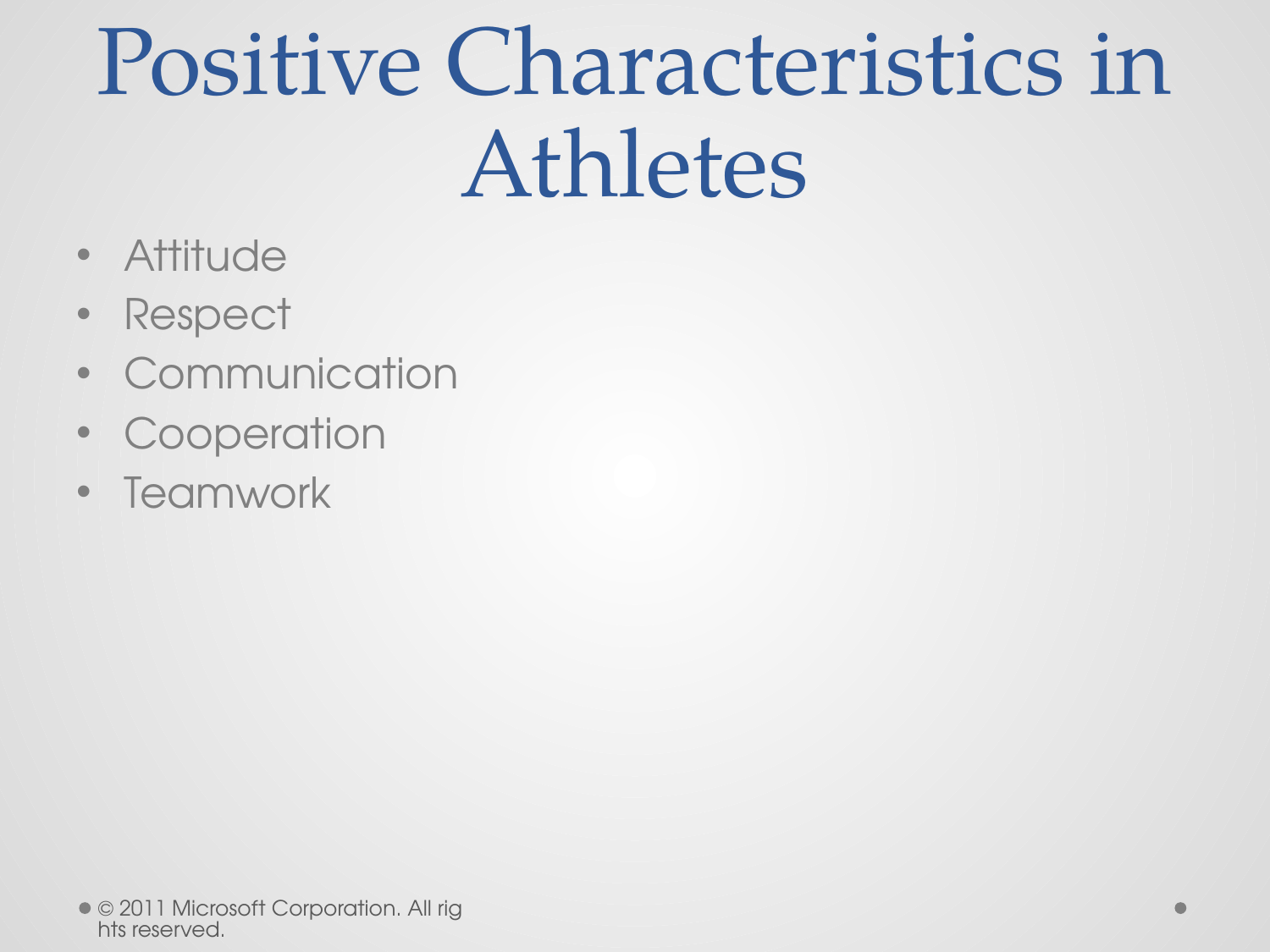

# Positive Characteristics in Athletes
Attitude
Respect
Communication
Cooperation
Teamwork

© 2011 Microsoft Corporation. All rights reserved.